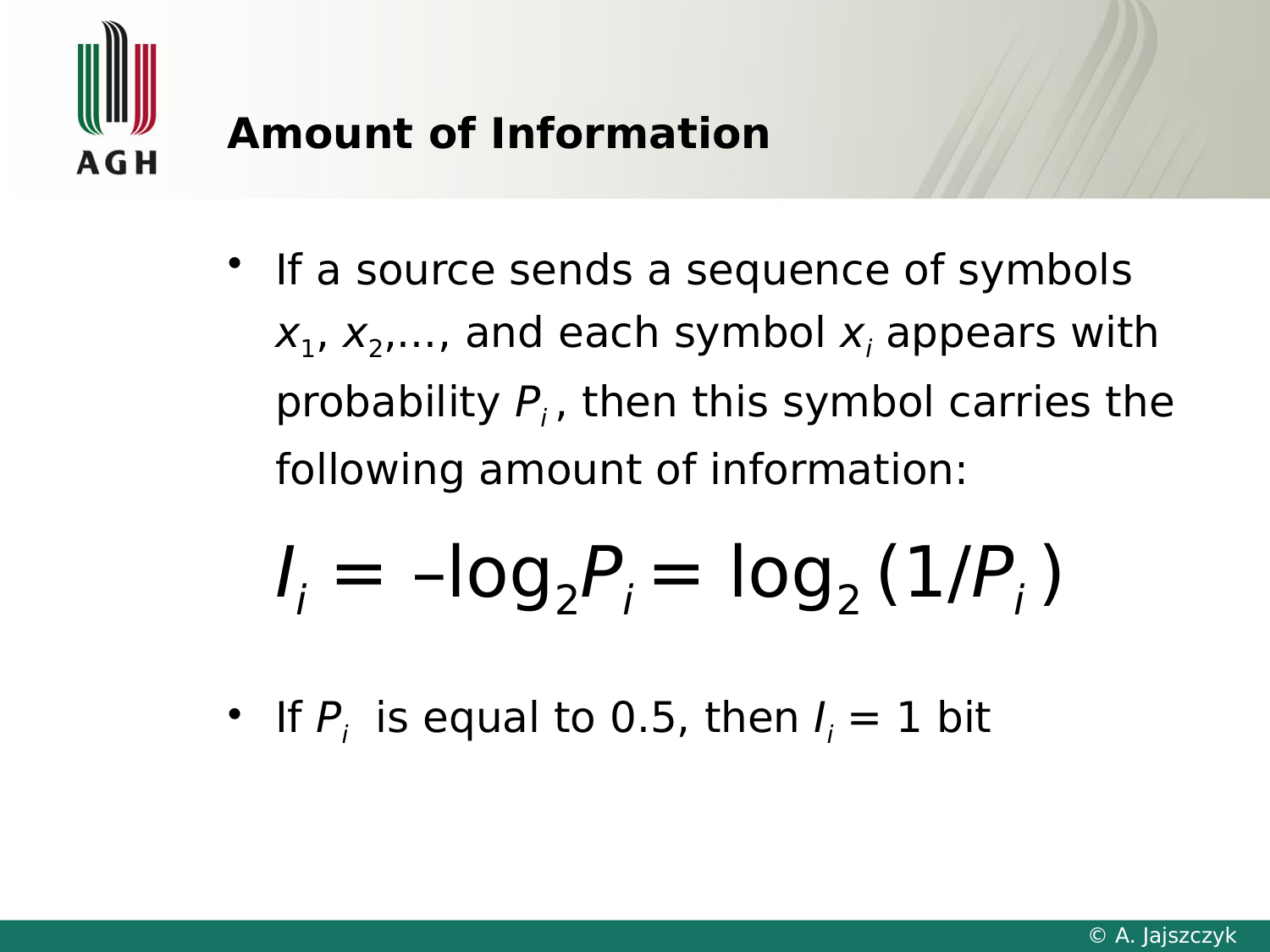

# Amount of Information
If a source sends a sequence of symbols
x1, x2,..., and each symbol xi appears with probability Pi , then this symbol carries the following amount of information:
	Ii = –log2Pi = log2 (1/Pi )

If Pi  is equal to 0.5, then Ii = 1 bit